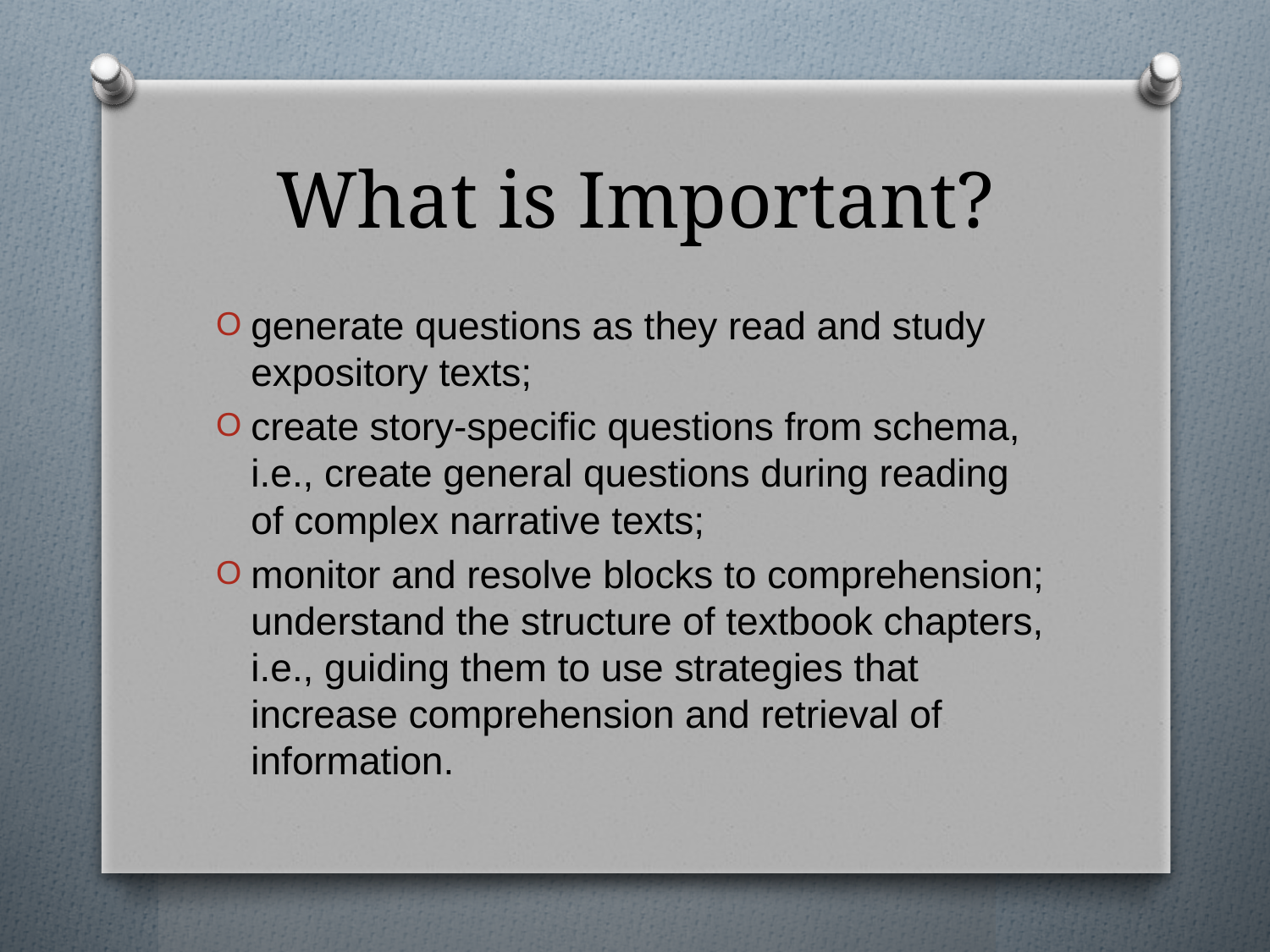

# What is Important?
generate questions as they read and study expository texts;
create story-specific questions from schema, i.e., create general questions during reading of complex narrative texts;
monitor and resolve blocks to comprehension; understand the structure of textbook chapters, i.e., guiding them to use strategies that increase comprehension and retrieval of information.